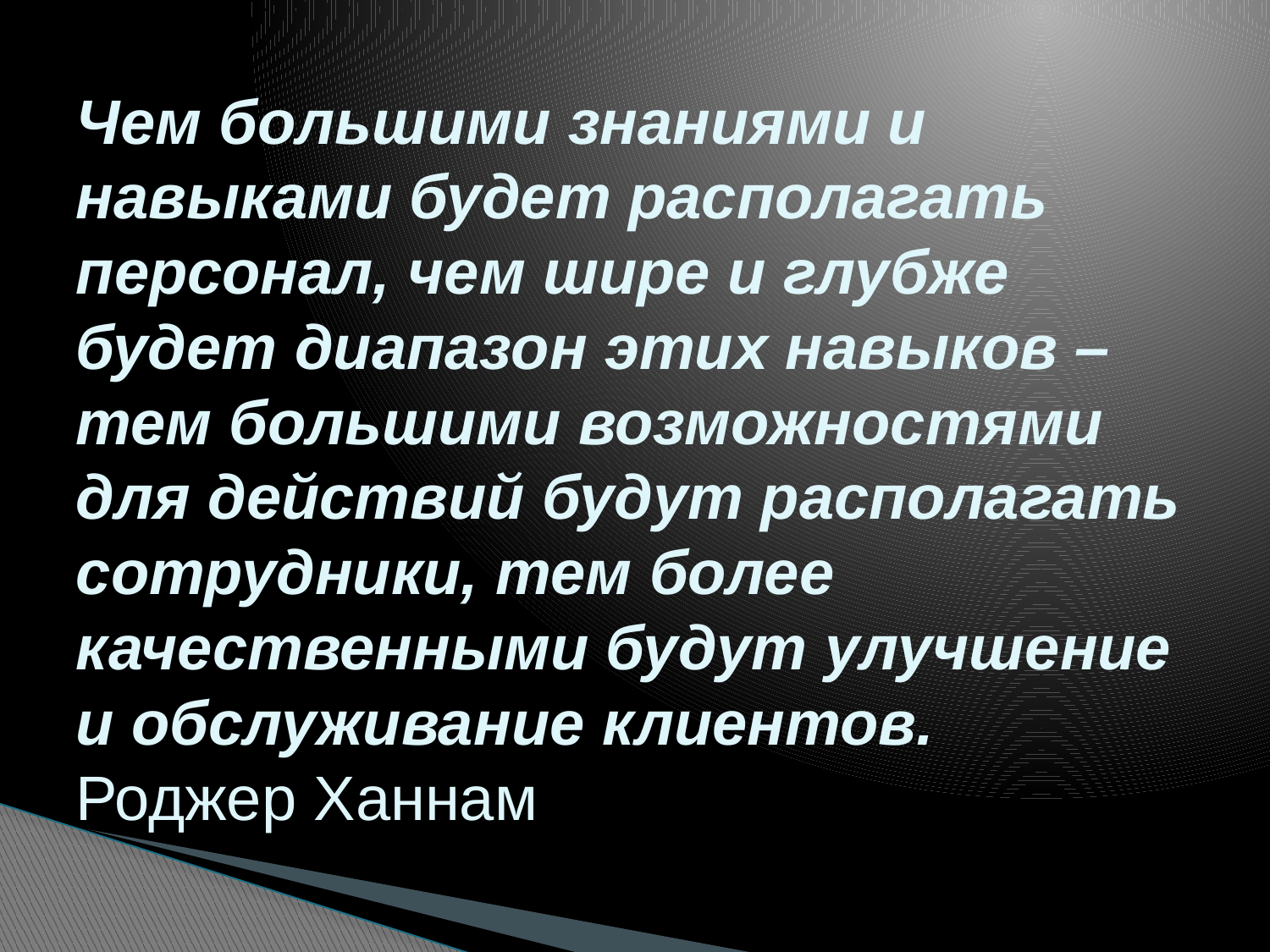

# Чем большими знаниями и навыками будет располагать персонал, чем шире и глубже будет диапазон этих навыков – тем большими возможностями для действий будут располагать сотрудники, тем более качественными будут улучшение и обслуживание клиентов. Роджер Ханнам